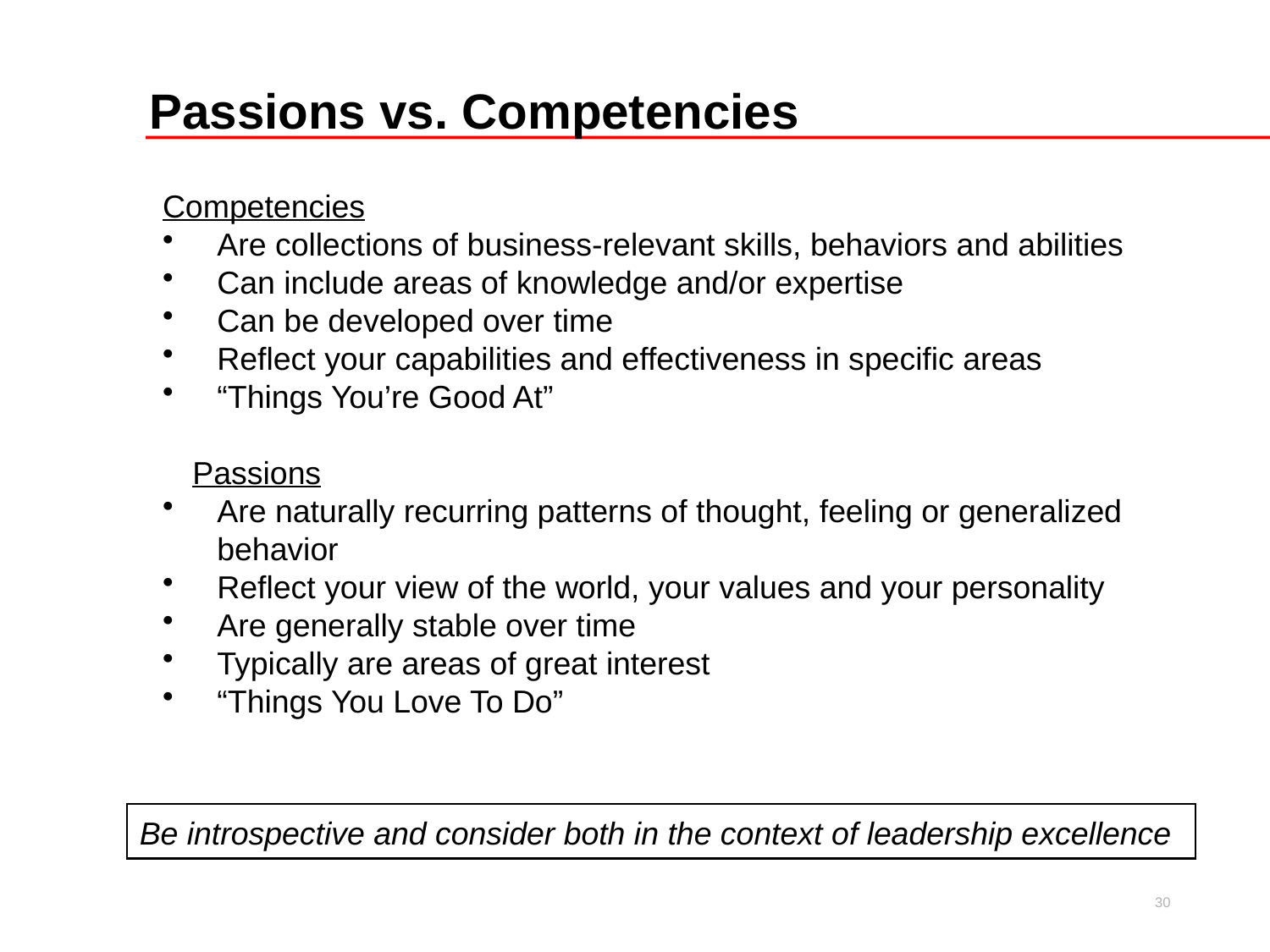

Passions vs. Competencies
Competencies
 	Are collections of business-relevant skills, behaviors and abilities
 	Can include areas of knowledge and/or expertise
 	Can be developed over time
	Reflect your capabilities and effectiveness in specific areas
 	“Things You’re Good At”
Passions
 	Are naturally recurring patterns of thought, feeling or generalized   	behavior
 	Reflect your view of the world, your values and your personality
 	Are generally stable over time
 	Typically are areas of great interest
 	“Things You Love To Do”
Be introspective and consider both in the context of leadership excellence
30